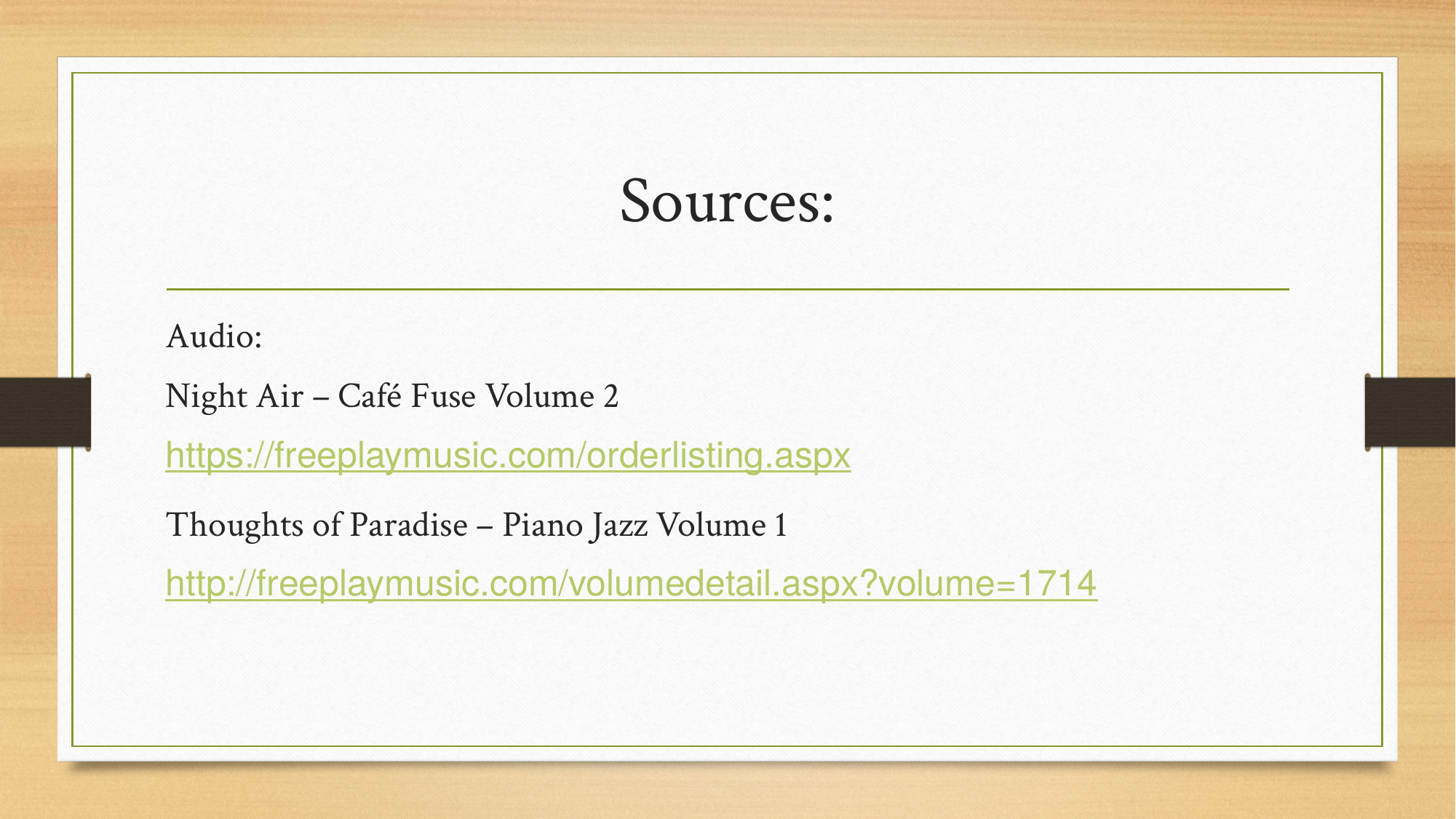

# Sources:
Audio:
Night Air – Café Fuse Volume 2
https://freeplaymusic.com/orderlisting.aspx
Thoughts of Paradise – Piano Jazz Volume 1
http://freeplaymusic.com/volumedetail.aspx?volume=1714